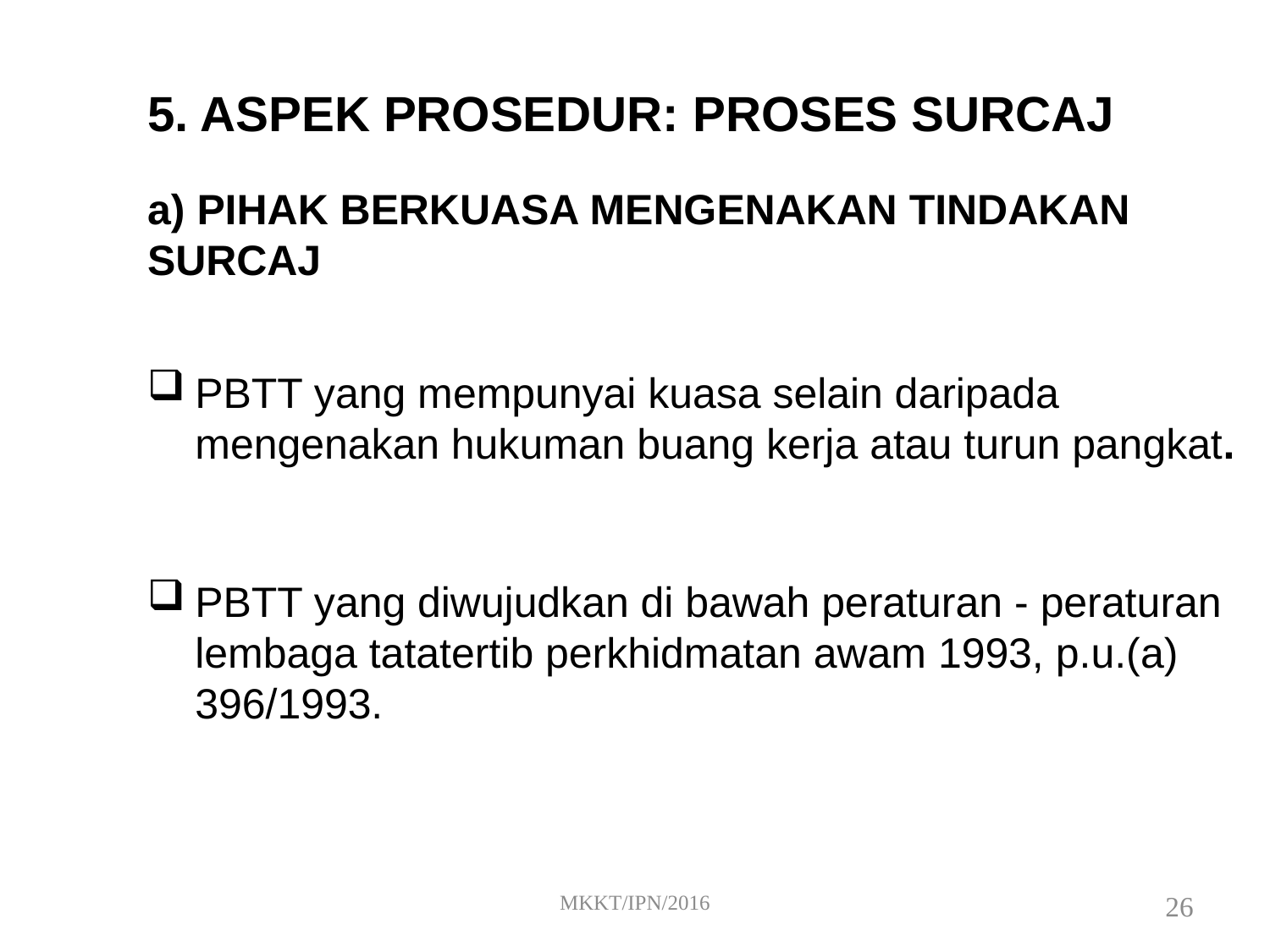

5. ASPEK PROSEDUR: PROSES SURCAJ
a) PIHAK BERKUASA MENGENAKAN TINDAKAN SURCAJ
PBTT yang mempunyai kuasa selain daripada mengenakan hukuman buang kerja atau turun pangkat.
PBTT yang diwujudkan di bawah peraturan - peraturan lembaga tatatertib perkhidmatan awam 1993, p.u.(a) 396/1993.
MKKT/IPN/2016
26